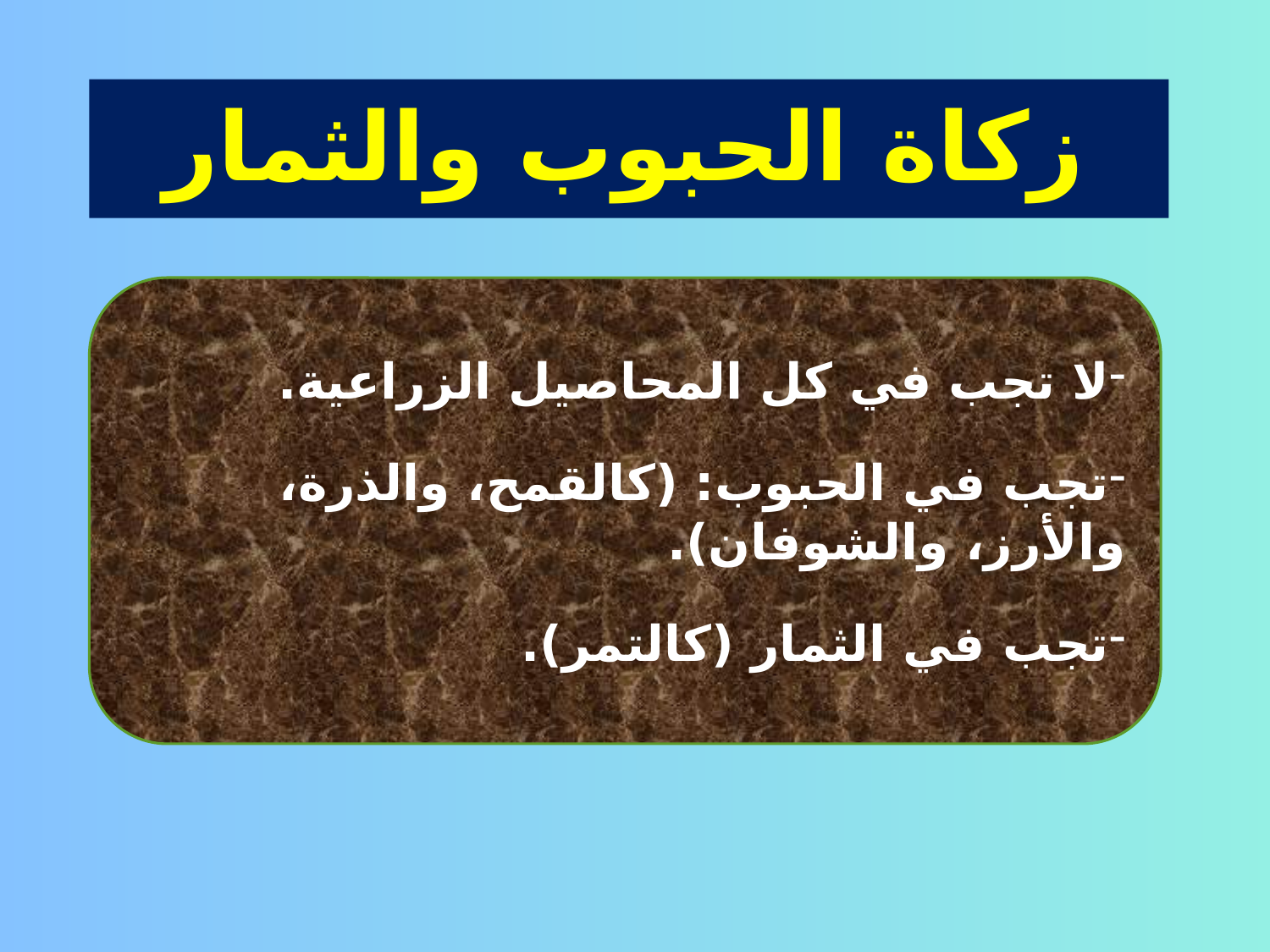

زكاة الحبوب والثمار
لا تجب في كل المحاصيل الزراعية.
تجب في الحبوب: (كالقمح، والذرة، والأرز، والشوفان).
تجب في الثمار (كالتمر).